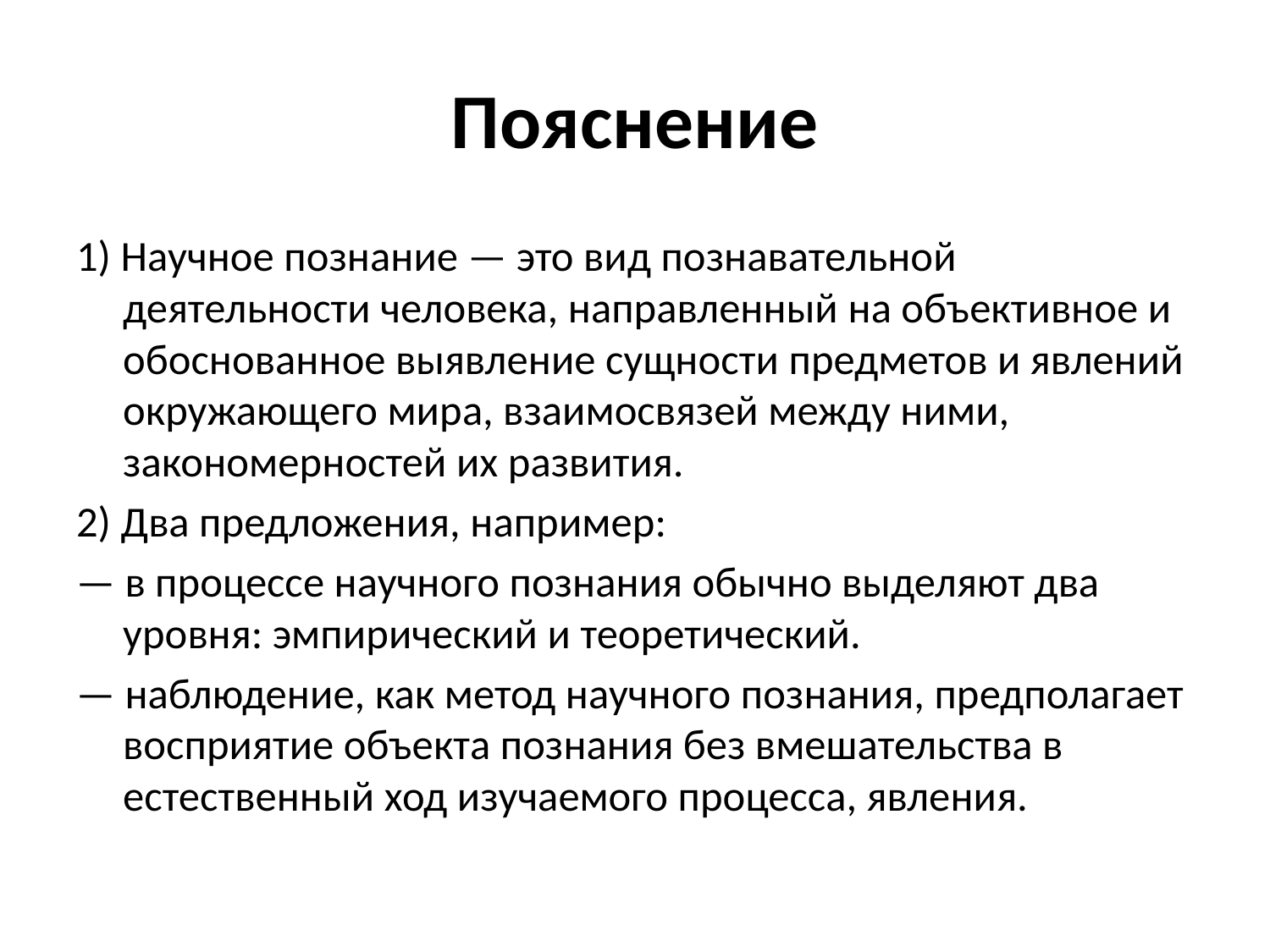

# Пояснение
1) Научное познание — это вид познавательной деятельности человека, направленный на объективное и обоснованное выявление сущности предметов и явлений окружающего мира, взаимосвязей между ними, закономерностей их развития.
2) Два предложения, например:
— в процессе научного познания обычно выделяют два уровня: эмпирический и теоретический.
— наблюдение, как метод научного познания, предполагает восприятие объекта познания без вмешательства в естественный ход изучаемого процесса, явления.